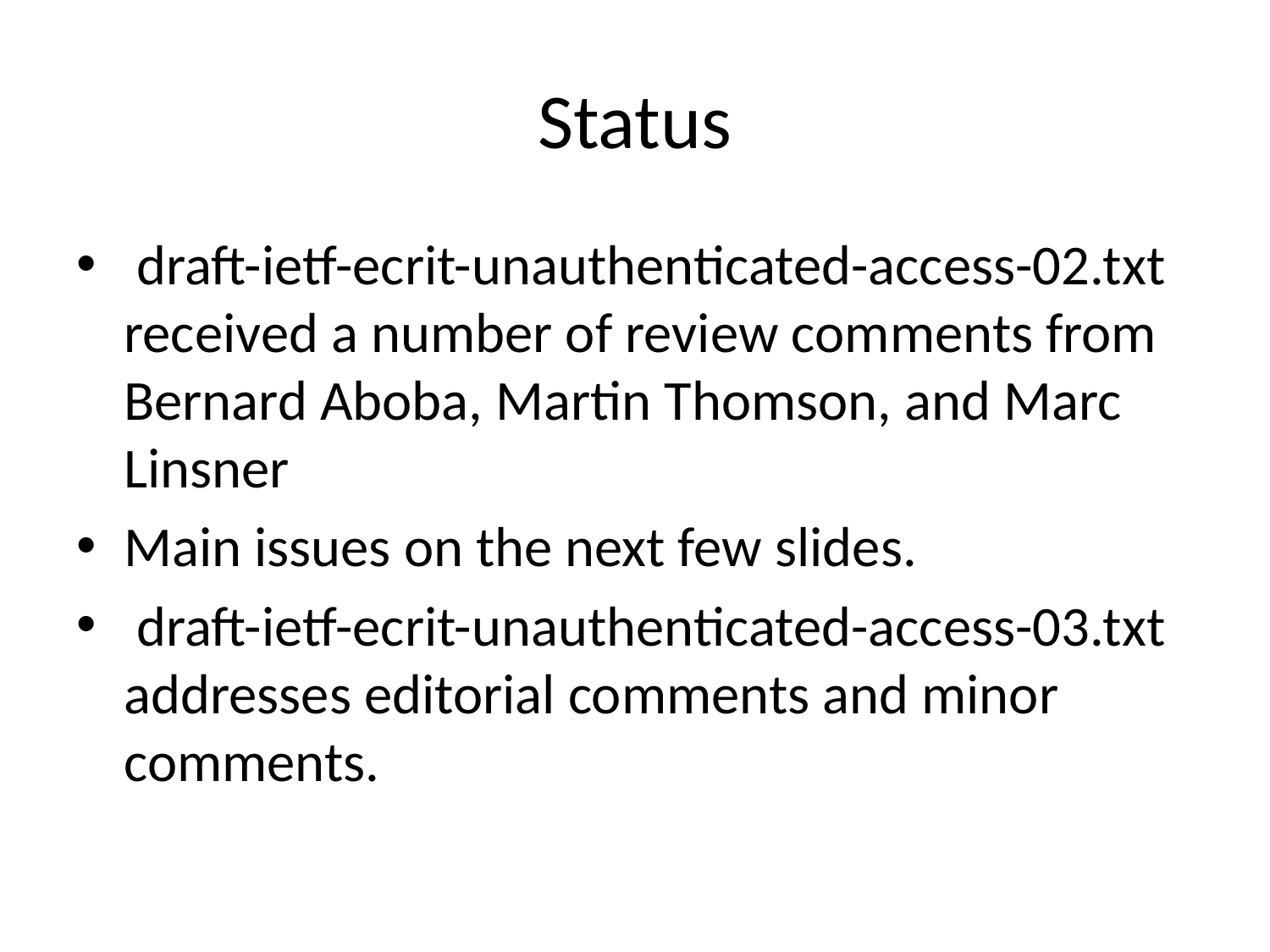

# Status
 draft-ietf-ecrit-unauthenticated-access-02.txt received a number of review comments from Bernard Aboba, Martin Thomson, and Marc Linsner
Main issues on the next few slides.
 draft-ietf-ecrit-unauthenticated-access-03.txt addresses editorial comments and minor comments.